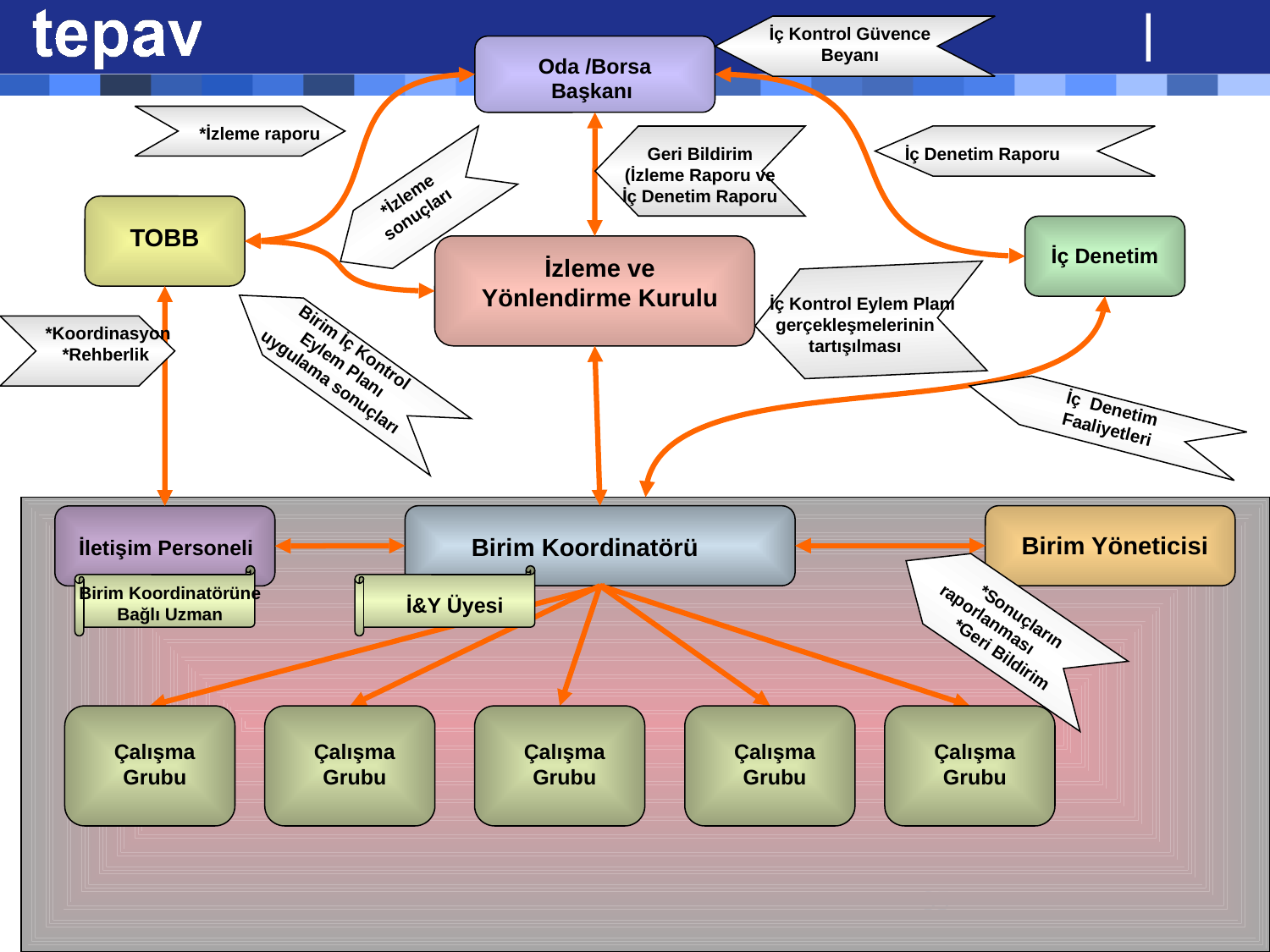

İç Kontrol Güvence Beyanı

Oda /Borsa Başkanı

*İzleme raporu

Geri Bildirim (İzleme Raporu ve İç Denetim Raporu
İç Denetim Raporu

*İzleme sonuçları

TOBB

İç Denetim
İzleme ve Yönlendirme Kurulu

   İç Kontrol Eylem Planı gerçekleşmelerinin tartışılması

*Koordinasyon *Rehberlik
Birim İç Kontrol Eylem Planı uygulama sonuçları

İç  Denetim Faaliyetleri

Birim Yöneticisi
Birim Koordinatörü
İletişim Personeli

Birim Koordinatörüne Bağlı Uzman
İ&Y Üyesi

*Sonuçların raporlanması              *Geri Bildirim

Çalışma Grubu
Çalışma Grubu
Çalışma Grubu
Çalışma Grubu
Çalışma Grubu
35